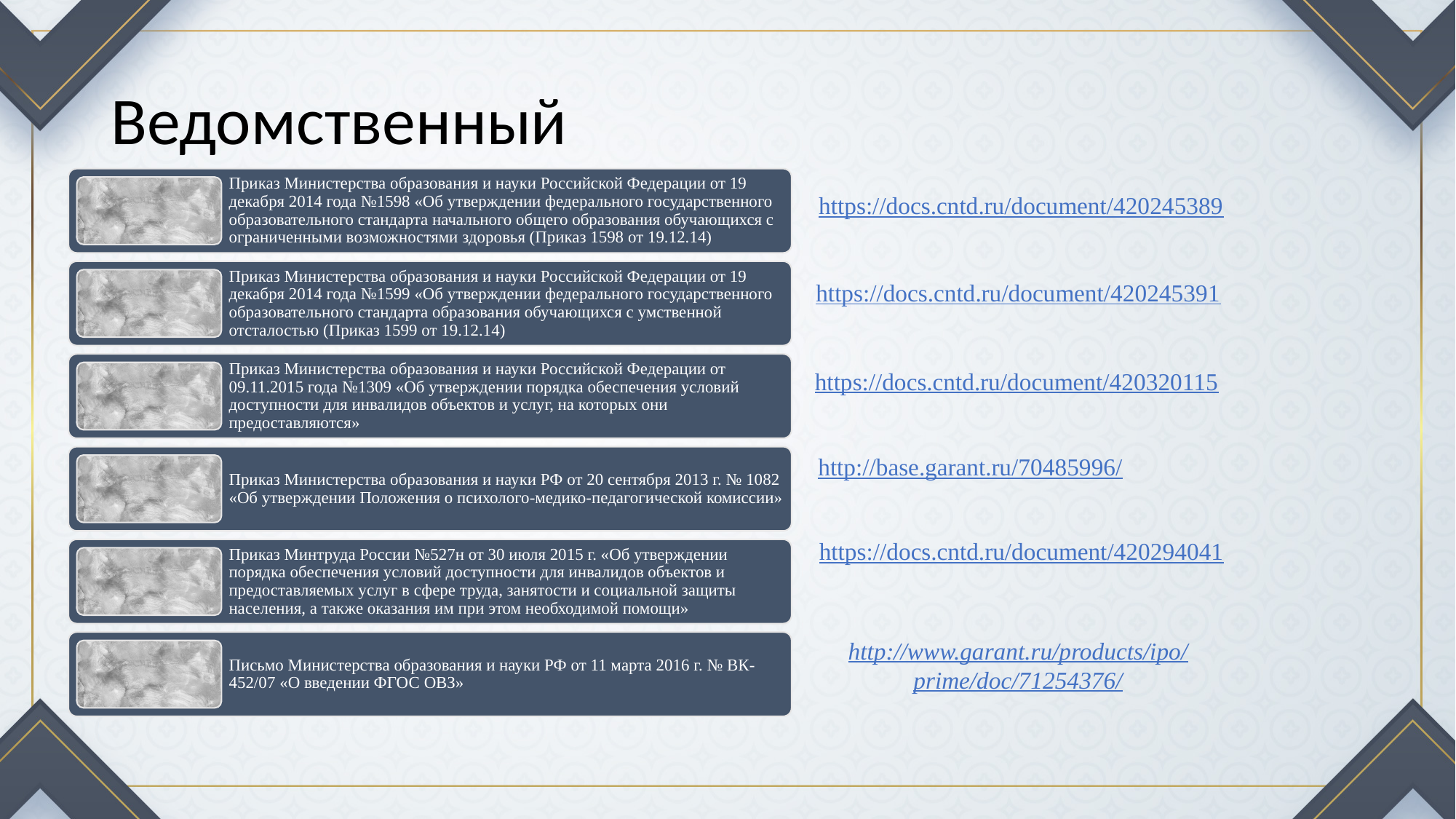

# Ведомственный
Приказ Министерства образования и науки Российской Федерации от 19 декабря 2014 года №1598 «Об утверждении федерального государственного образовательного стандарта начального общего образования обучающихся с ограниченными возможностями здоровья (Приказ 1598 от 19.12.14)
Приказ Министерства образования и науки Российской Федерации от 19 декабря 2014 года №1599 «Об утверждении федерального государственного образовательного стандарта образования обучающихся с умственной отсталостью (Приказ 1599 от 19.12.14)
Приказ Министерства образования и науки Российской Федерации от 09.11.2015 года №1309 «Об утверждении порядка обеспечения условий доступности для инвалидов объектов и услуг, на которых они предоставляются»
Приказ Министерства образования и науки РФ от 20 сентября 2013 г. № 1082 «Об утверждении Положения о психолого-медико-педагогической комиссии»
Приказ Минтруда России №527н от 30 июля 2015 г. «Об утверждении порядка обеспечения условий доступности для инвалидов объектов и предоставляемых услуг в сфере труда, занятости и социальной защиты населения, а также оказания им при этом необходимой помощи»
Письмо Министерства образования и науки РФ от 11 марта 2016 г. № ВК-452/07 «О введении ФГОС ОВЗ»
https://docs.cntd.ru/document/420245389
https://docs.cntd.ru/document/420245391
https://docs.cntd.ru/document/420320115
http://base.garant.ru/70485996/
https://docs.cntd.ru/document/420294041
http://www.garant.ru/products/ipo/prime/doc/71254376/